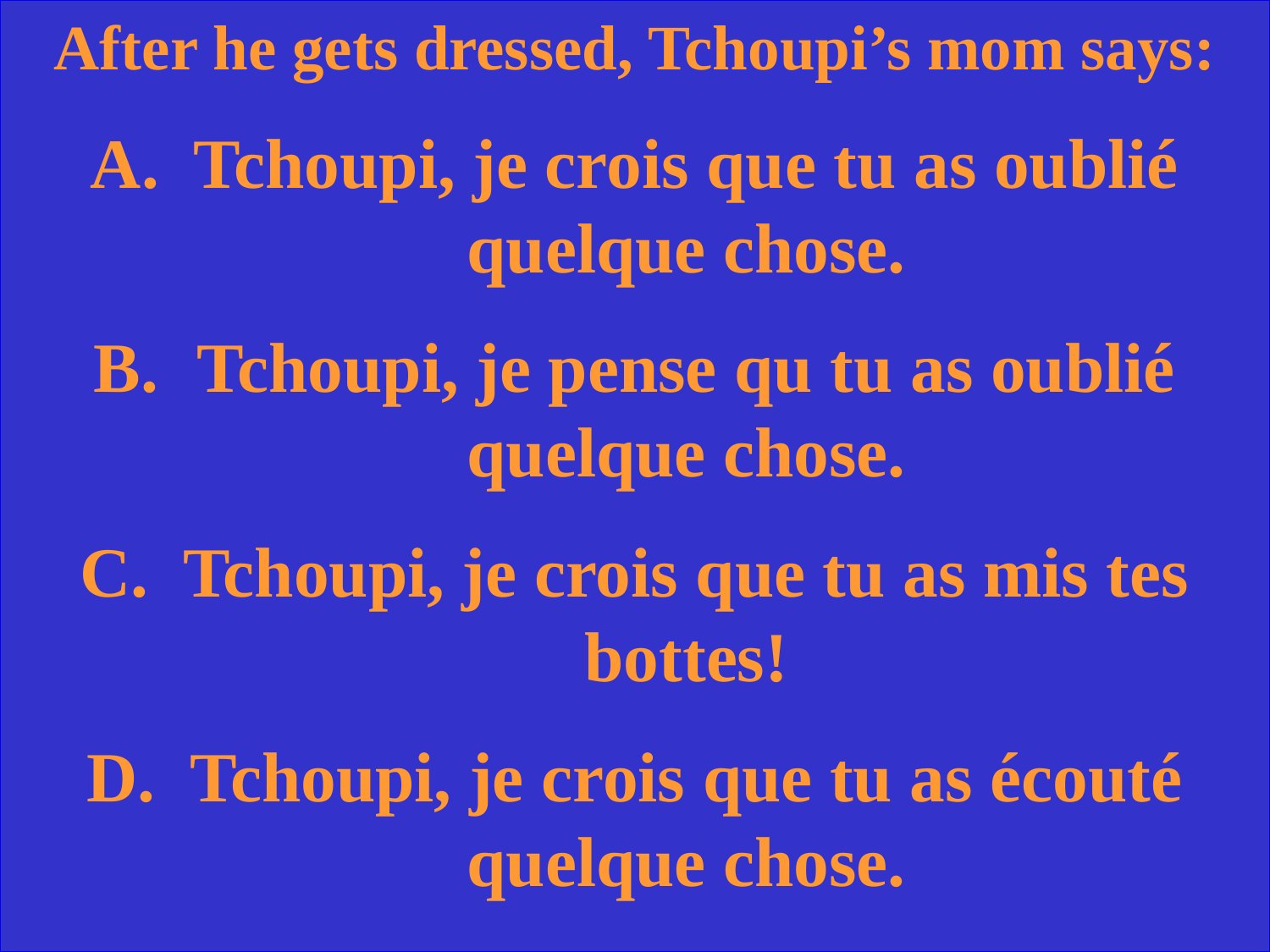

After he gets dressed, Tchoupi’s mom says:
Tchoupi, je crois que tu as oublié quelque chose.
Tchoupi, je pense qu tu as oublié quelque chose.
Tchoupi, je crois que tu as mis tes bottes!
Tchoupi, je crois que tu as écouté quelque chose.